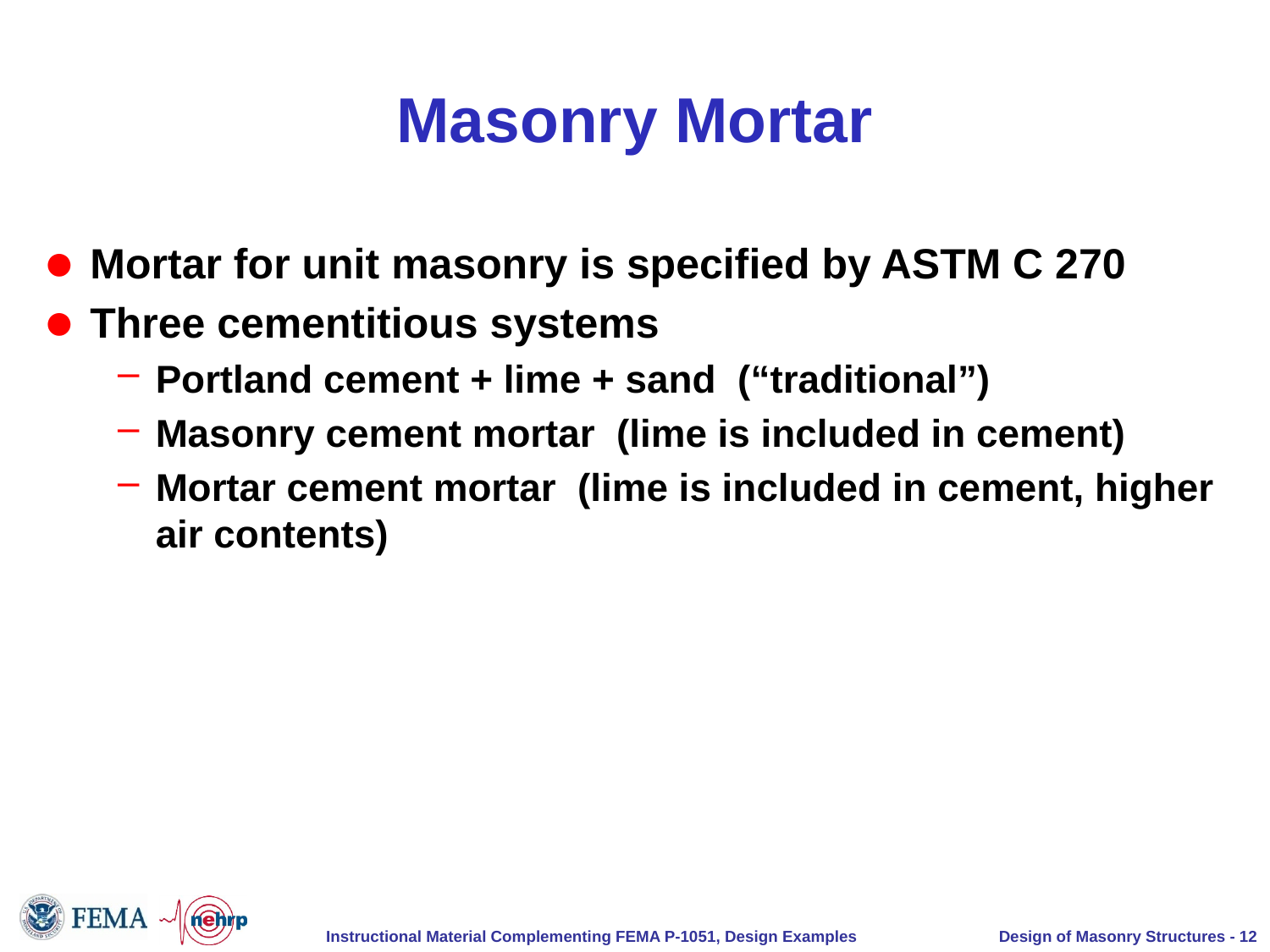

# Masonry Mortar
Mortar for unit masonry is specified by ASTM C 270
Three cementitious systems
Portland cement + lime + sand  (“traditional”)
Masonry cement mortar  (lime is included in cement)
Mortar cement mortar  (lime is included in cement, higher air contents)
Design of Masonry Structures - 12
Instructional Material Complementing FEMA P-1051, Design Examples